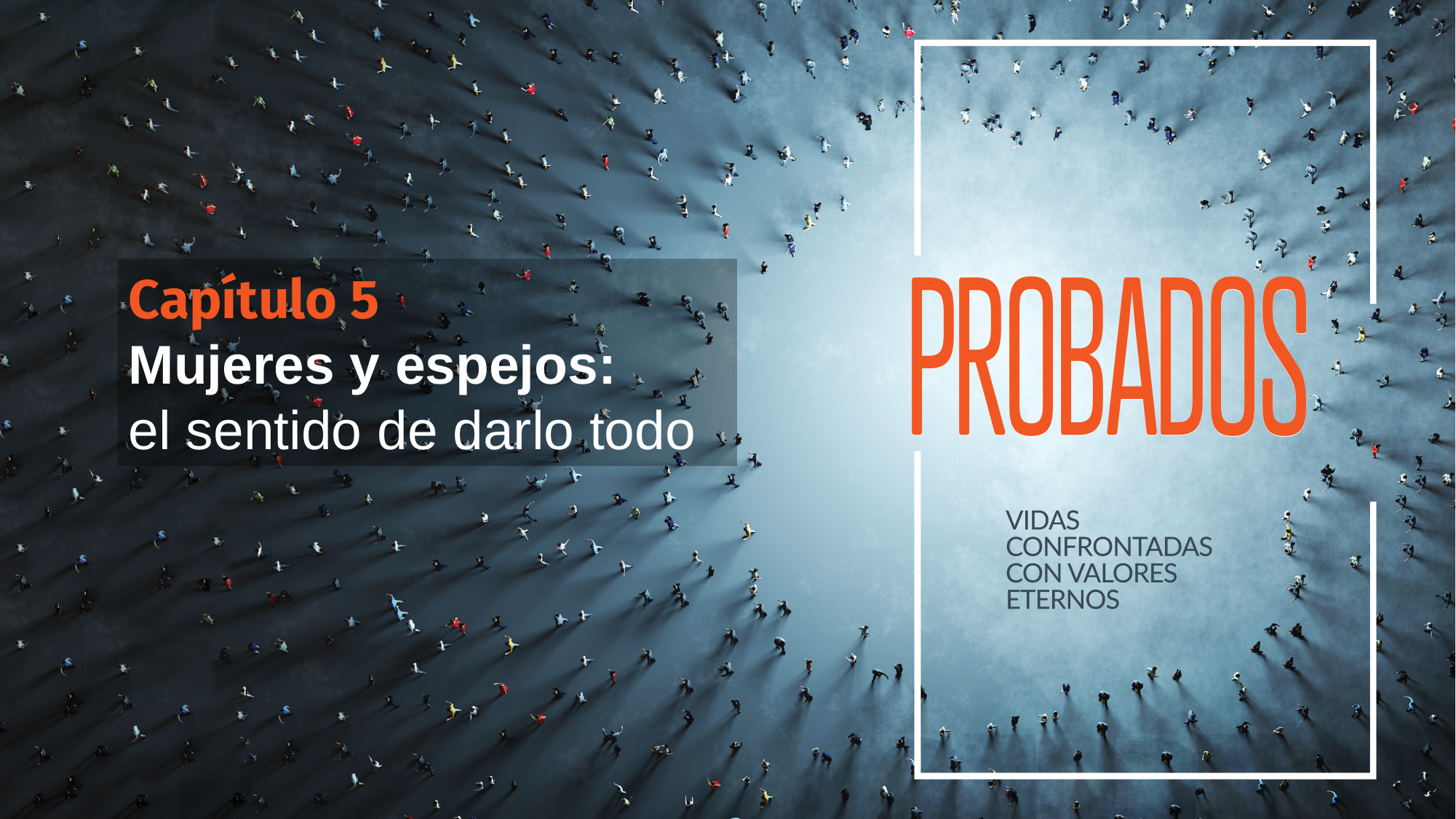

Capítulo 5
Mujeres y espejos:
el sentido de darlo todo